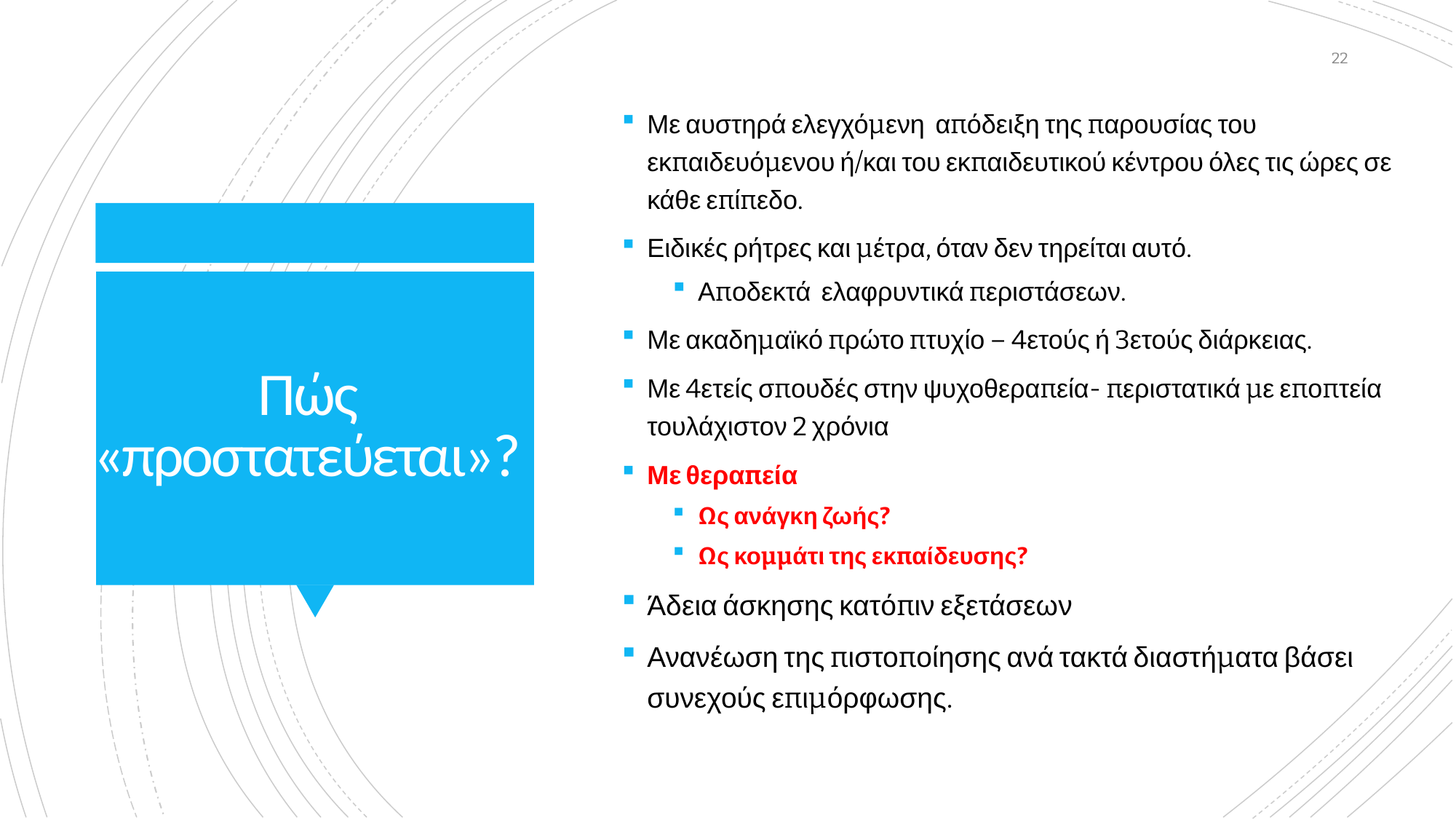

22
Με αυστηρά ελεγχόμενη  απόδειξη της παρουσίας του εκπαιδευόμενου ή/και του εκπαιδευτικού κέντρου όλες τις ώρες σε κάθε επίπεδο.
Ειδικές ρήτρες και μέτρα, όταν δεν τηρείται αυτό.
Αποδεκτά  ελαφρυντικά περιστάσεων.
Με ακαδημαϊκό πρώτο πτυχίο – 4ετούς ή 3ετούς διάρκειας.
Με 4ετείς σπουδές στην ψυχοθεραπεία- περιστατικά με εποπτεία τουλάχιστον 2 χρόνια
Με θεραπεία
Ως ανάγκη ζωής?
Ως κομμάτι της εκπαίδευσης?
Άδεια άσκησης κατόπιν εξετάσεων
Ανανέωση της πιστοποίησης ανά τακτά διαστήματα βάσει συνεχούς επιμόρφωσης.

# Πώς «προστατεύεται»?